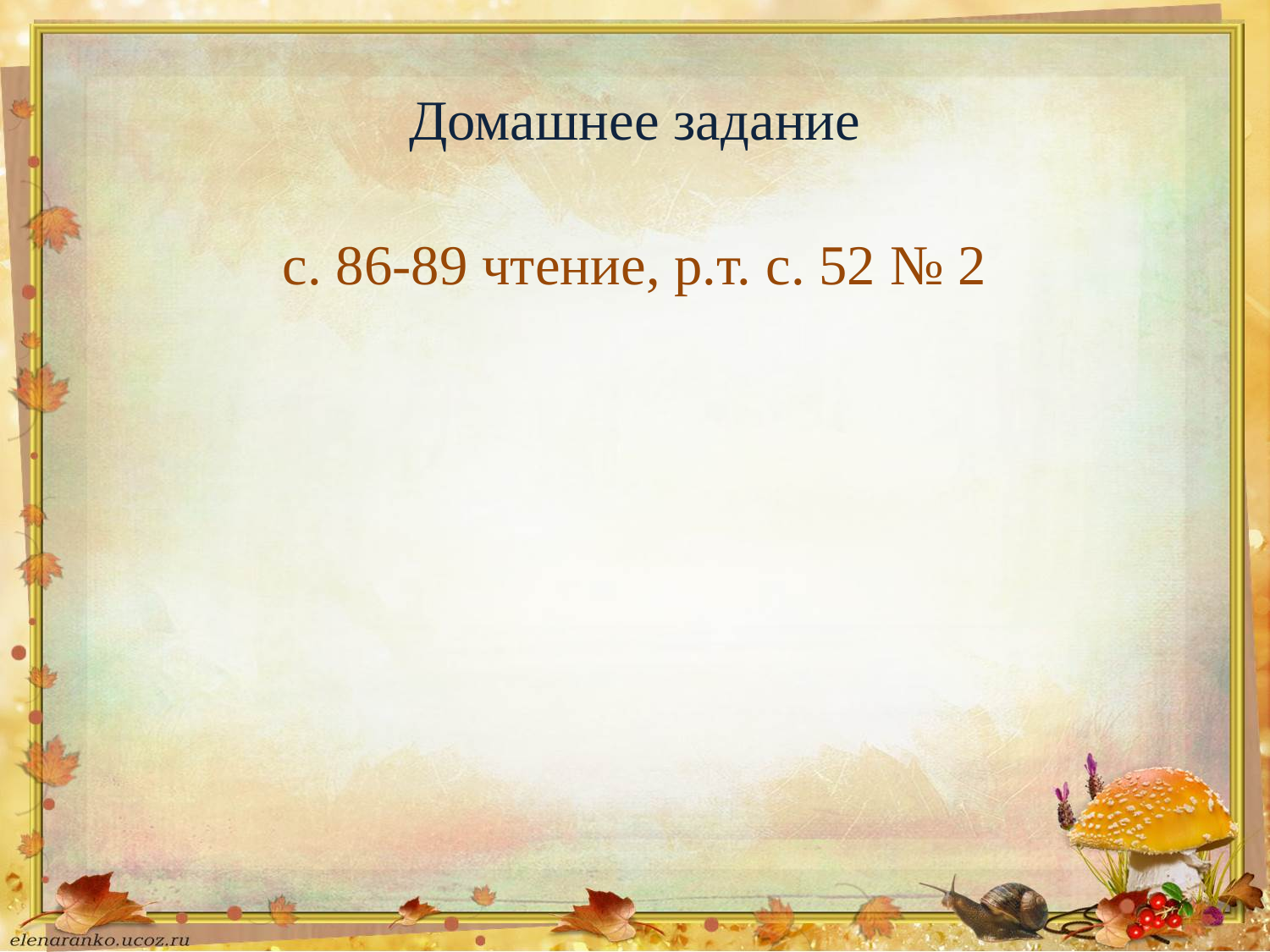

# Домашнее задание
с. 86-89 чтение, р.т. с. 52 № 2